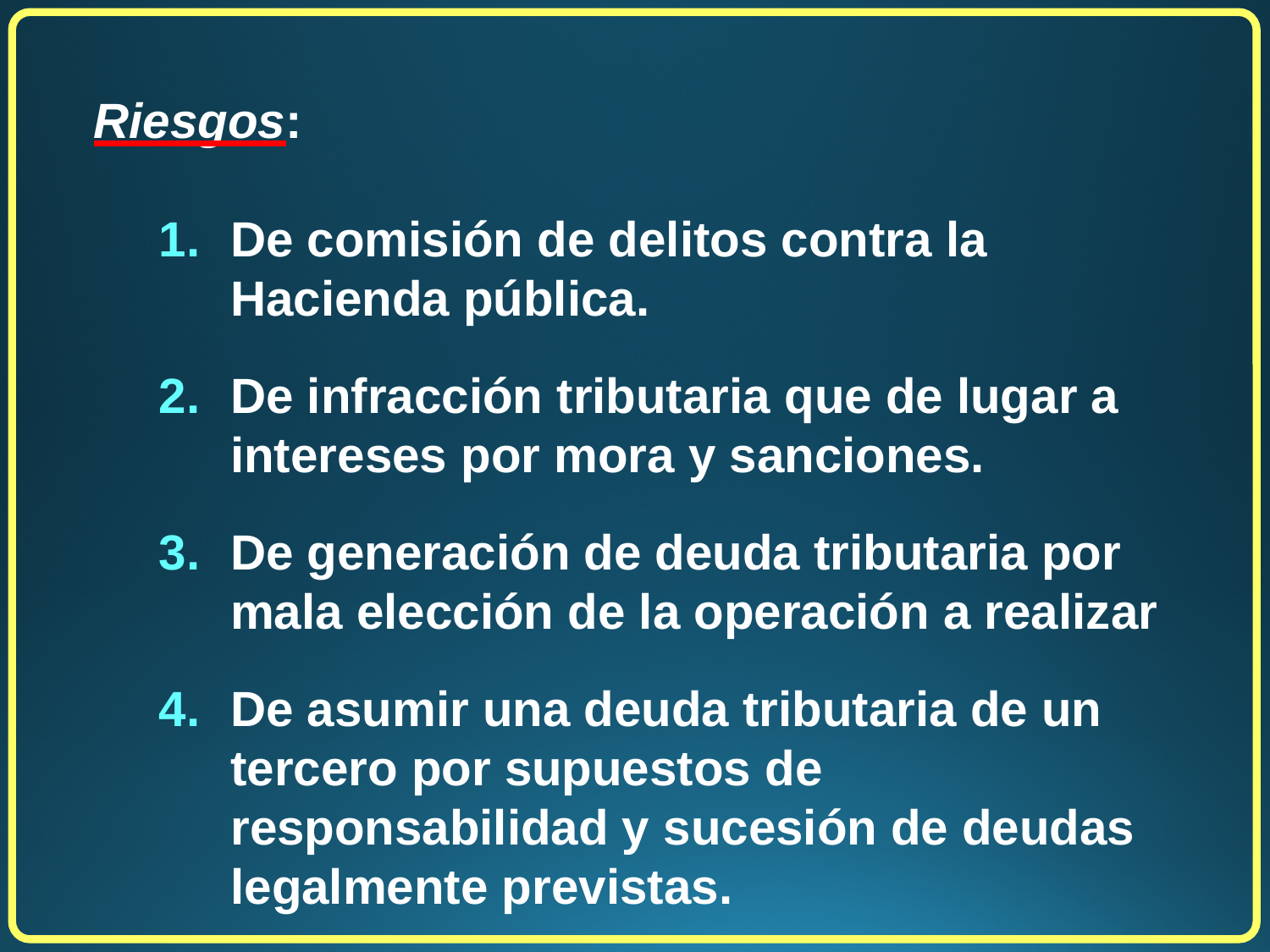

Riesgos:

De comisión de delitos contra la Hacienda pública.

De infracción tributaria que de lugar a intereses por mora y sanciones.

De generación de deuda tributaria por mala elección de la operación a realizar

De asumir una deuda tributaria de un tercero por supuestos de responsabilidad y sucesión de deudas legalmente previstas.